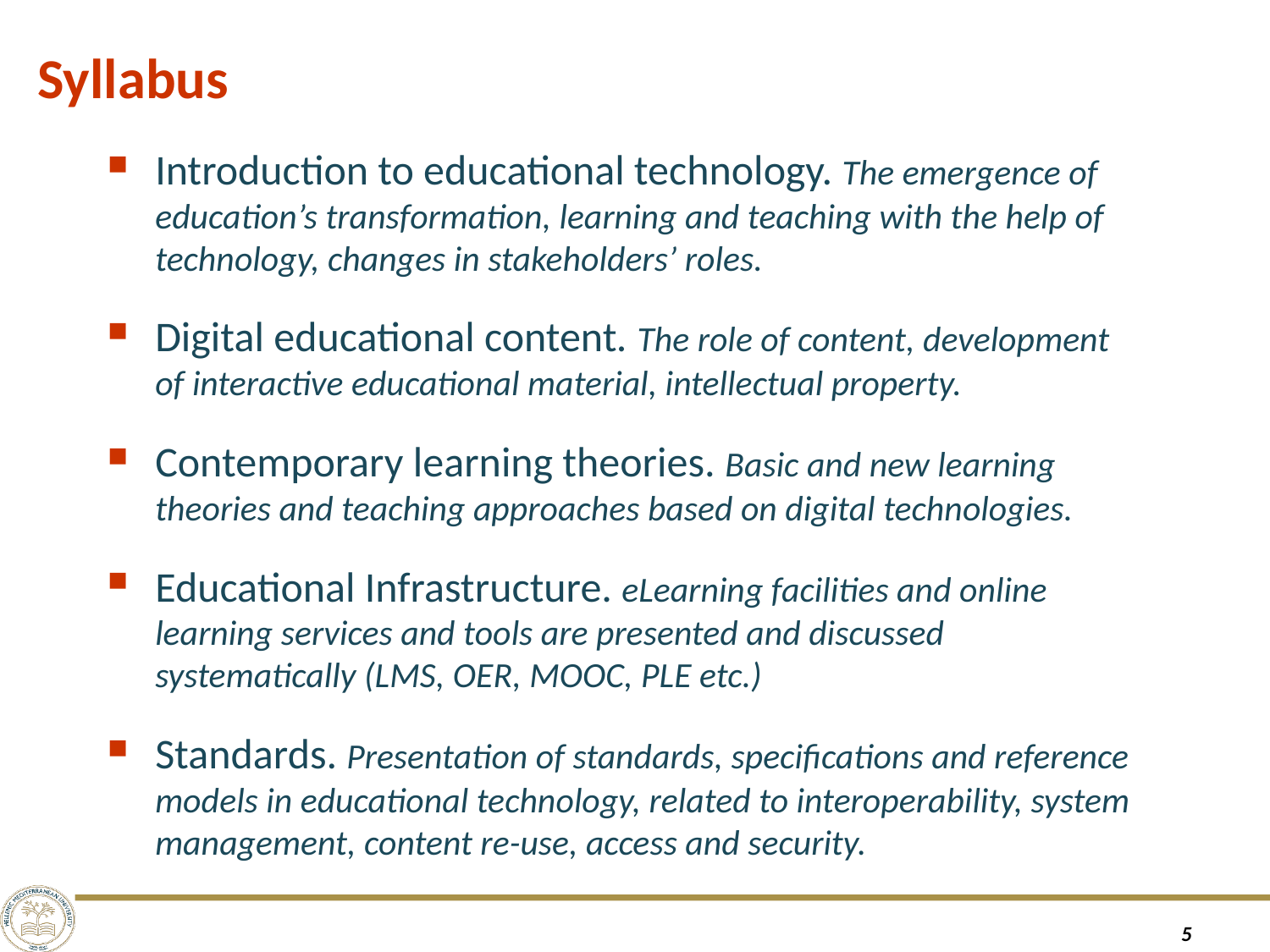

# Syllabus
Introduction to educational technology. The emergence of education’s transformation, learning and teaching with the help of technology, changes in stakeholders’ roles.
Digital educational content. The role of content, development of interactive educational material, intellectual property.
Contemporary learning theories. Basic and new learning theories and teaching approaches based on digital technologies.
Educational Infrastructure. eLearning facilities and online learning services and tools are presented and discussed  systematically (LMS, OER, MOOC, PLE etc.)
Standards. Presentation of standards, specifications and reference models in educational technology, related to interoperability, system management, content re-use, access and security.
5